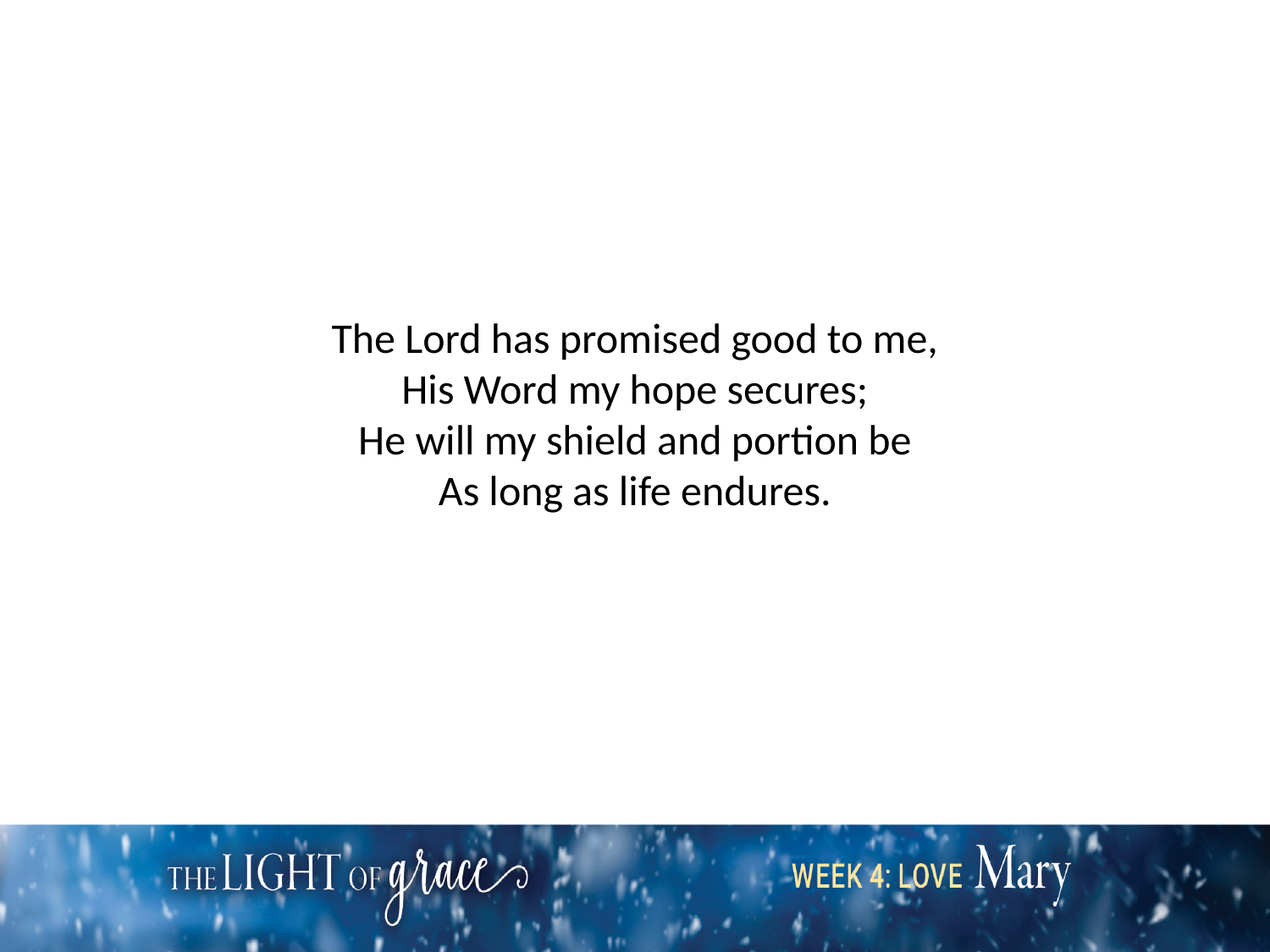

The Lord has promised good to me,
His Word my hope secures;
He will my shield and portion be
As long as life endures.